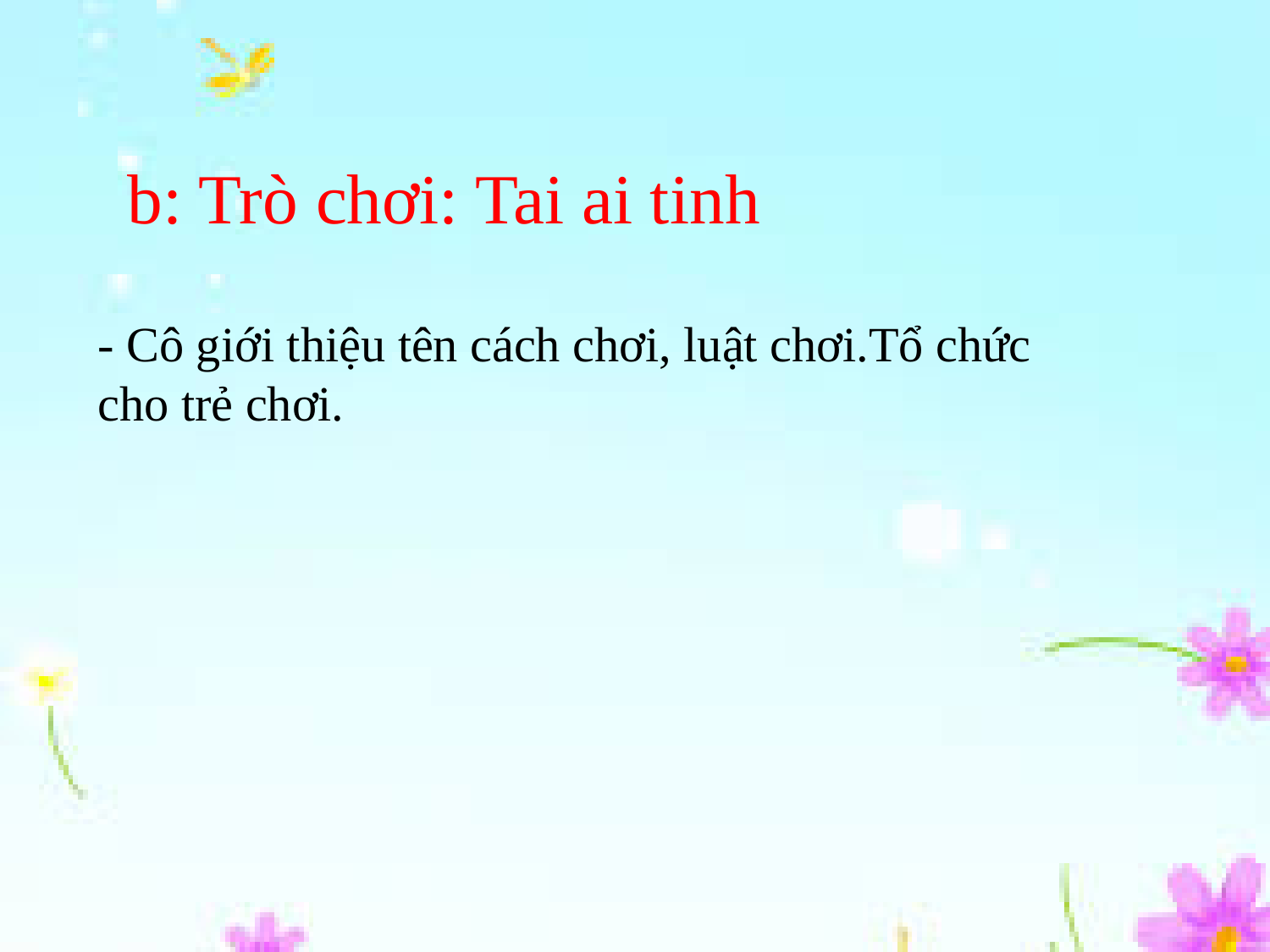

# b: Trò chơi: Tai ai tinh
- Cô giới thiệu tên cách chơi, luật chơi.Tổ chức cho trẻ chơi.